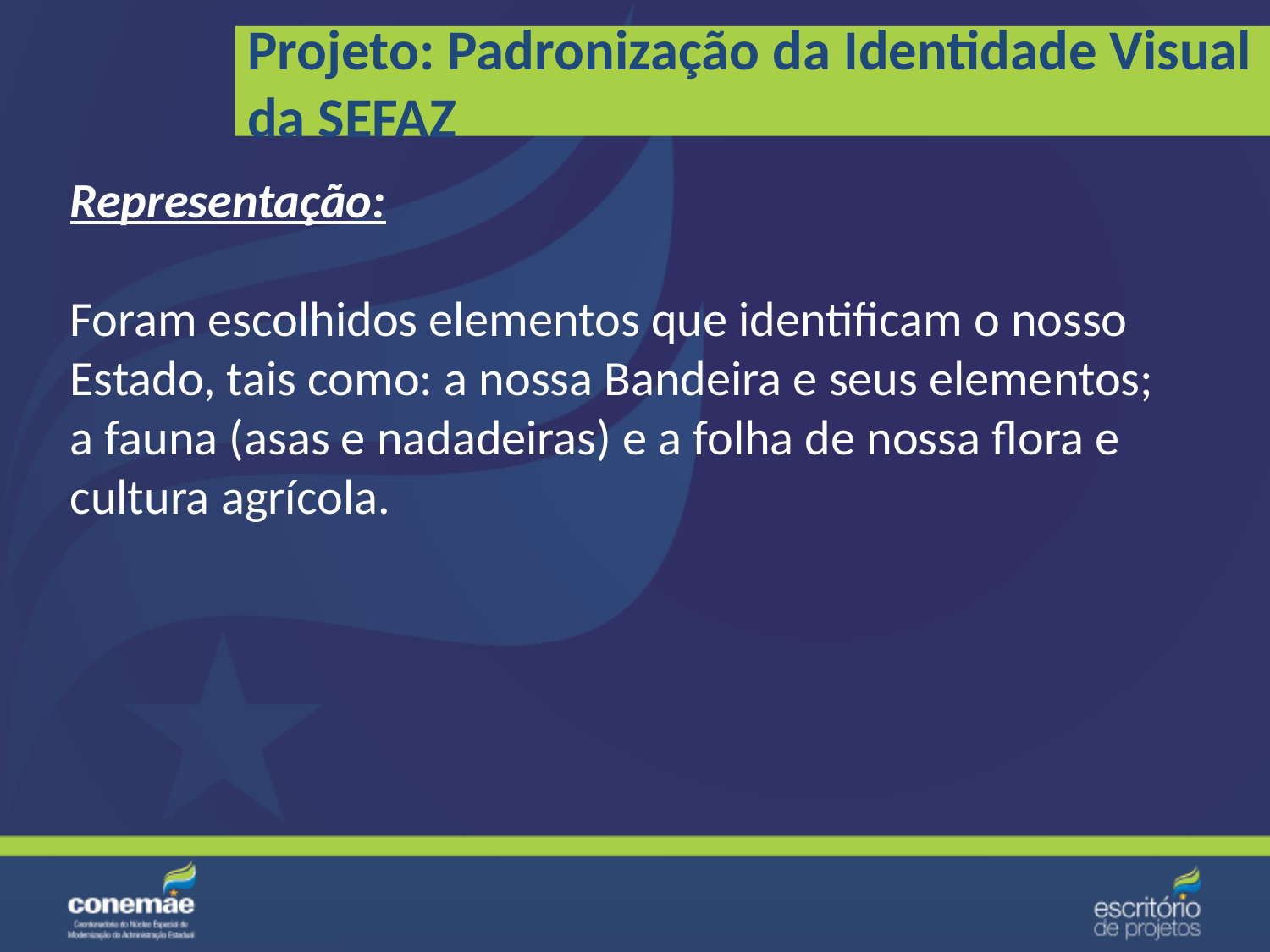

Projeto: Padronização da Identidade Visual da SEFAZ
Representação:

Foram escolhidos elementos que identificam o nosso Estado, tais como: a nossa Bandeira e seus elementos; a fauna (asas e nadadeiras) e a folha de nossa flora e cultura agrícola.